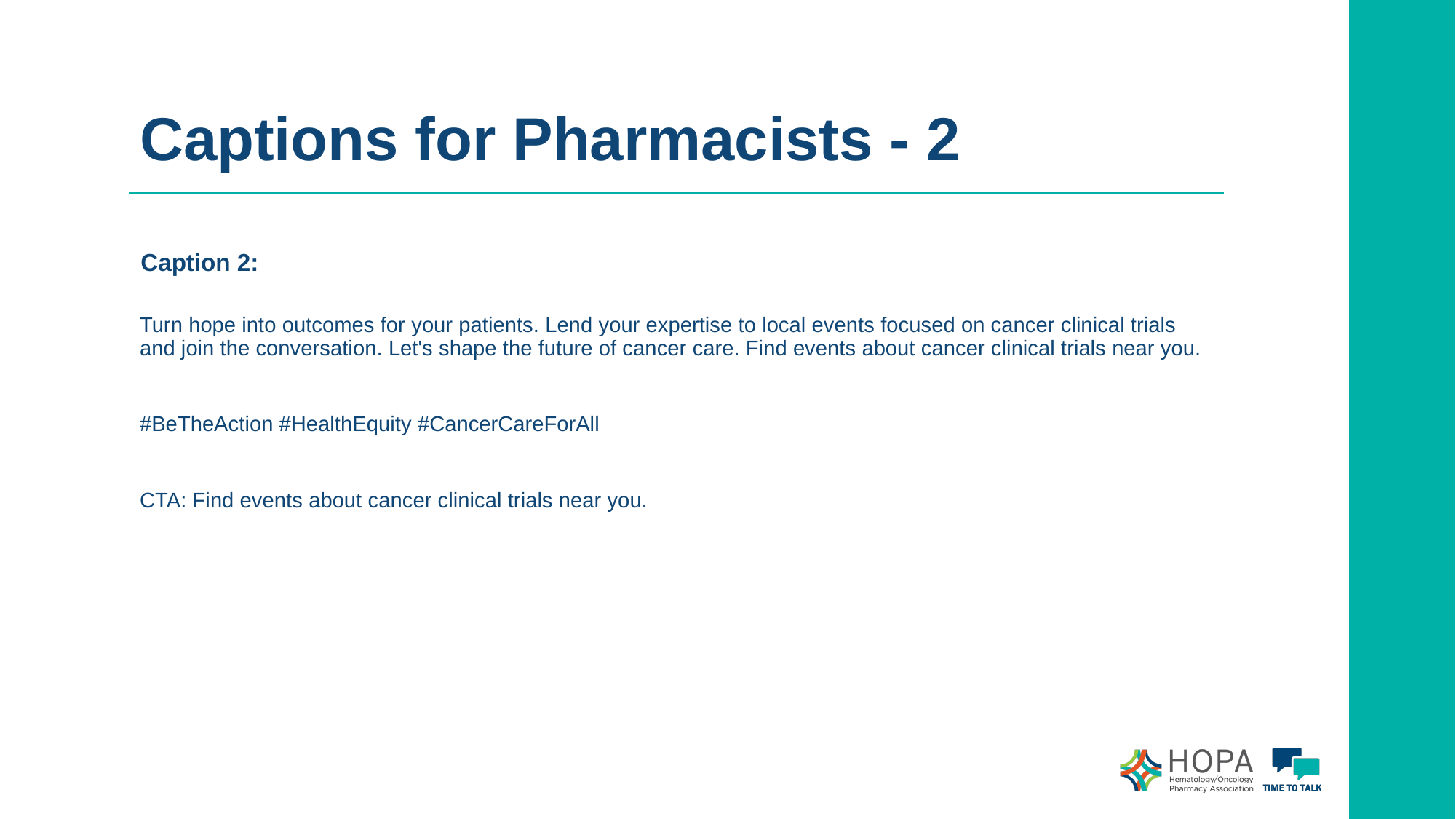

# Captions for Pharmacists - 2
Caption 2:
Turn hope into outcomes for your patients. Lend your expertise to local events focused on cancer clinical trials and join the conversation. Let's shape the future of cancer care. Find events about cancer clinical trials near you.

#BeTheAction #HealthEquity #CancerCareForAll

CTA: Find events about cancer clinical trials near you.